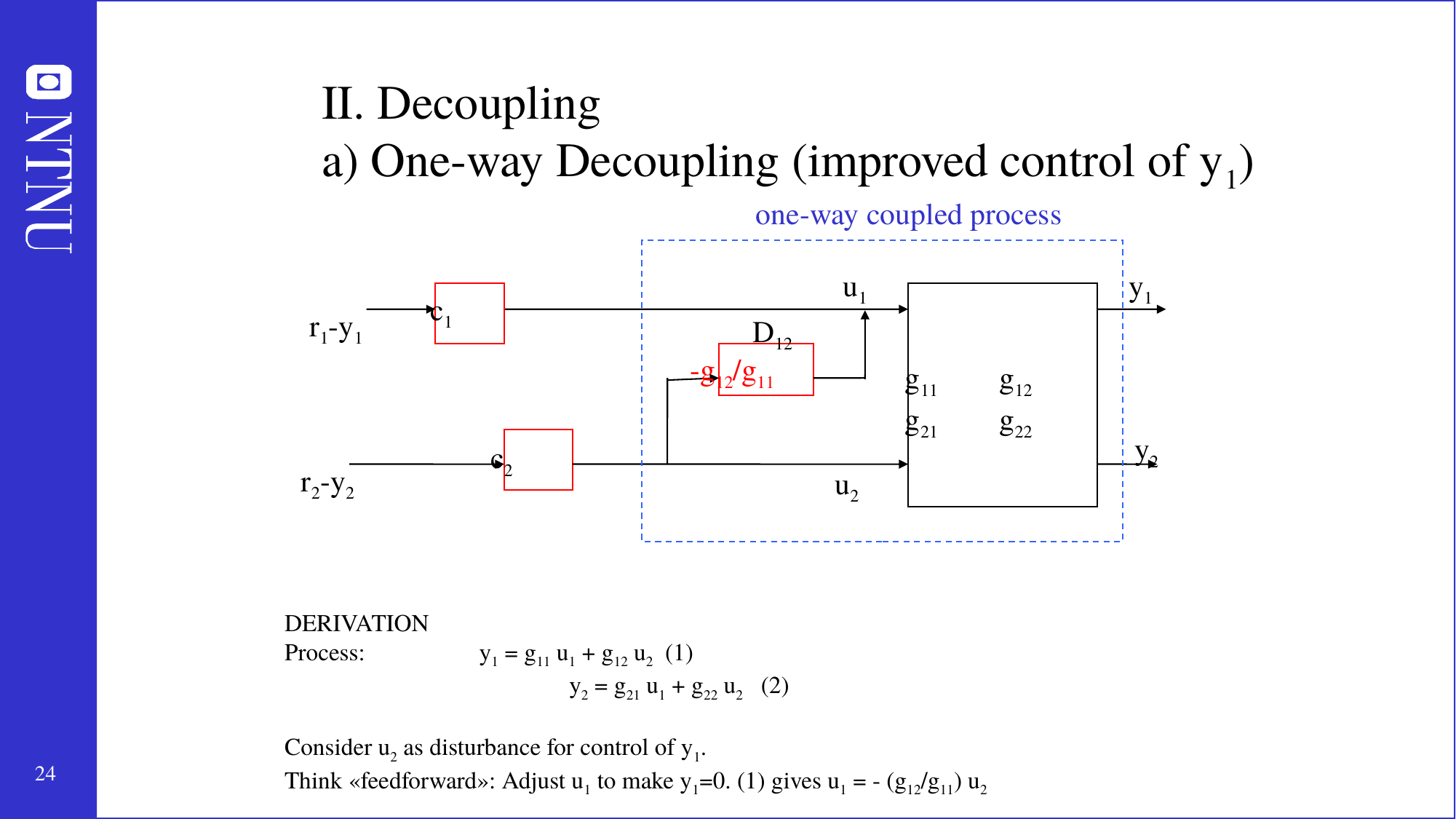

# II. Decoupling a) One-way Decoupling (improved control of y1)
 one-way coupled process

u1
y1

c1
r1-y1
D12

-g12/g11
g11        g12
g21        g22

y2
c2
r2-y2

u2

DERIVATION
Process:                   y1 = g11 u1 + g12 u2  (1)
			     y2 = g21 u1 + g22 u2   (2)

Consider u2 as disturbance for control of y1.
Think «feedforward»: Adjust u1 to make y1=0. (1) gives u1 = - (g12/g11) u2